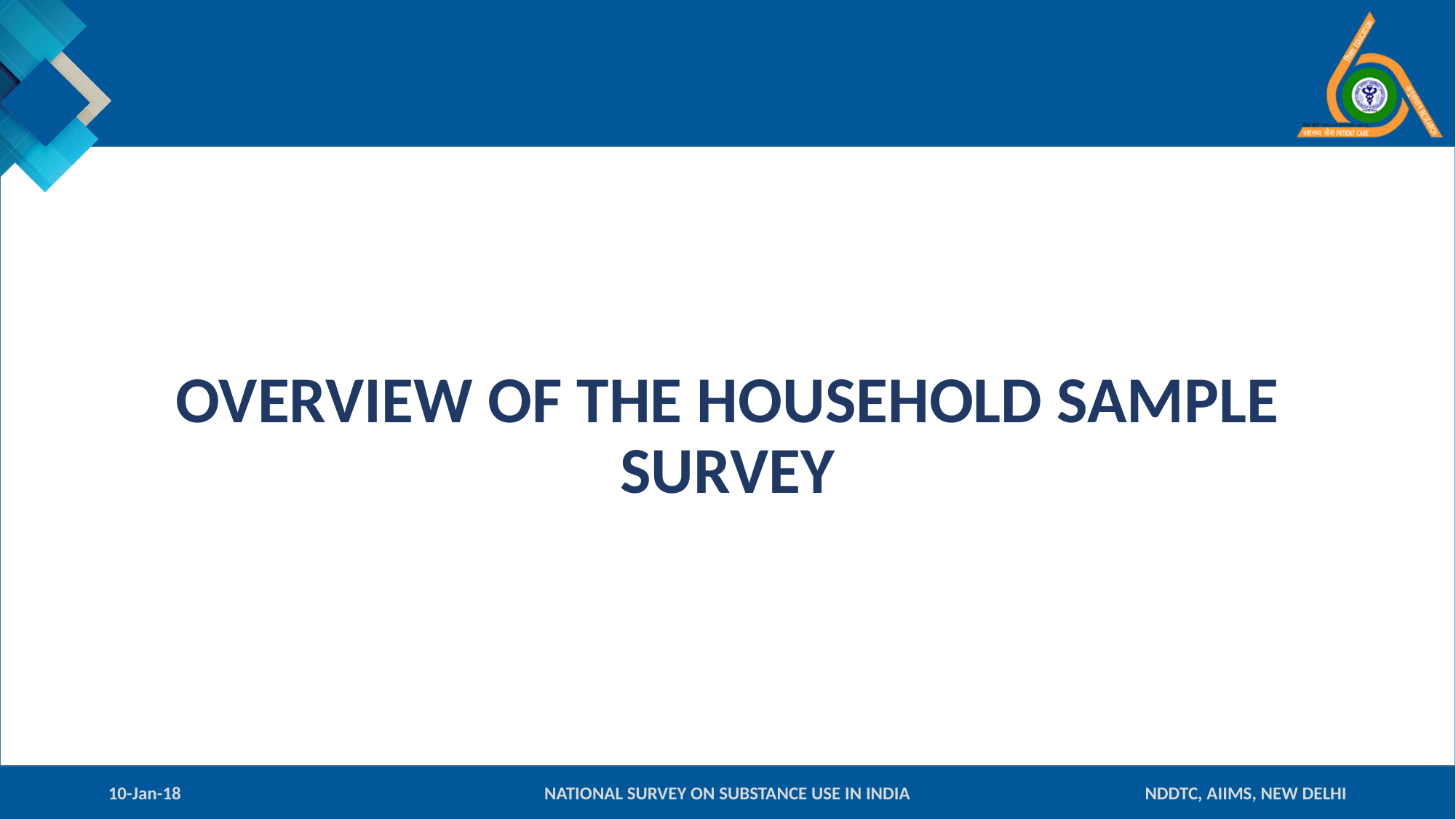

#

OVERVIEW OF THE HOUSEHOLD SAMPLE SURVEY
10-Jan-18
NATIONAL SURVEY ON SUBSTANCE USE IN INDIA
NDDTC, AIIMS, NEW DELHI